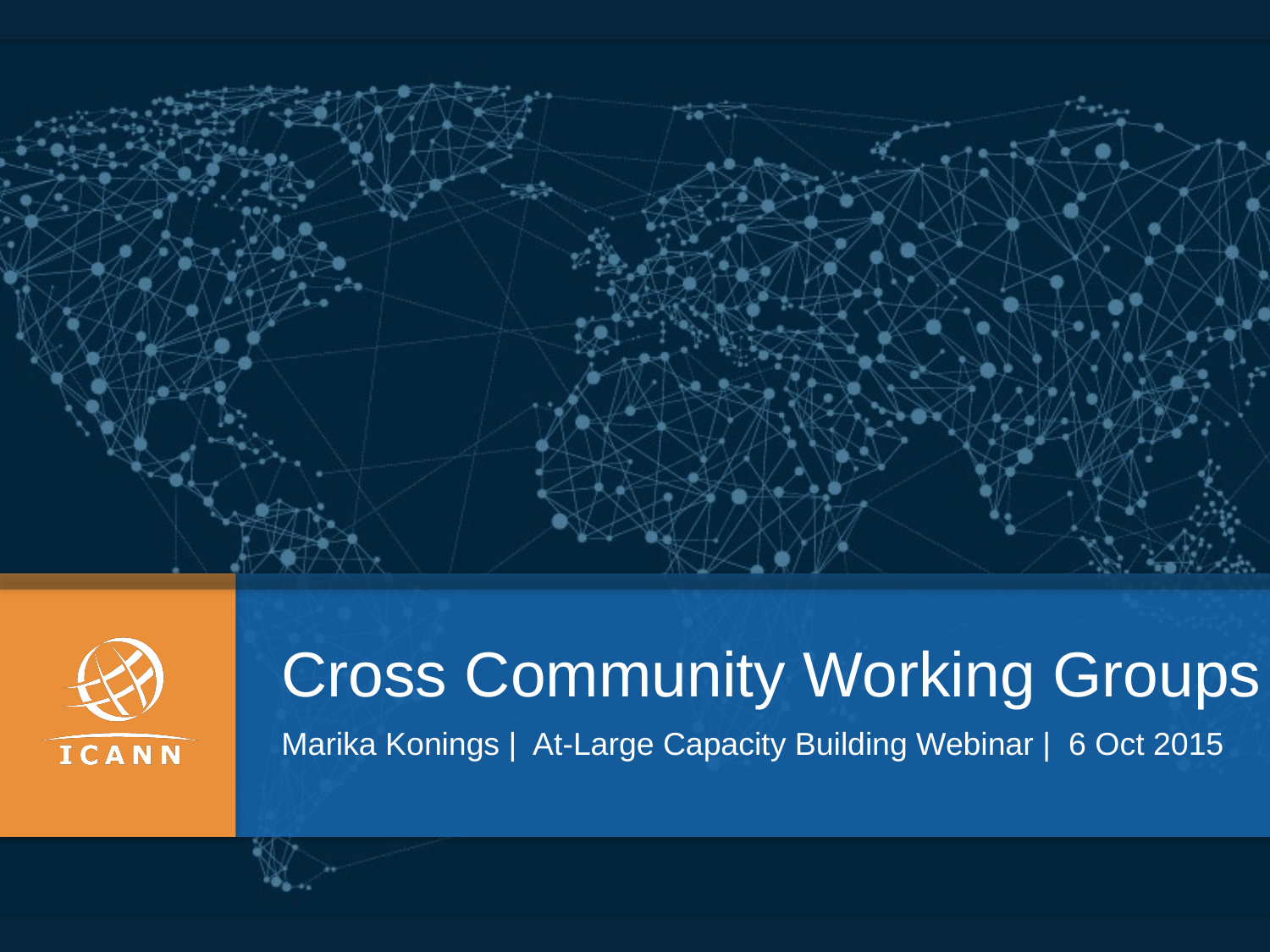

Cross Community Working Groups
Marika Konings |  At-Large Capacity Building Webinar |  6 Oct 2015